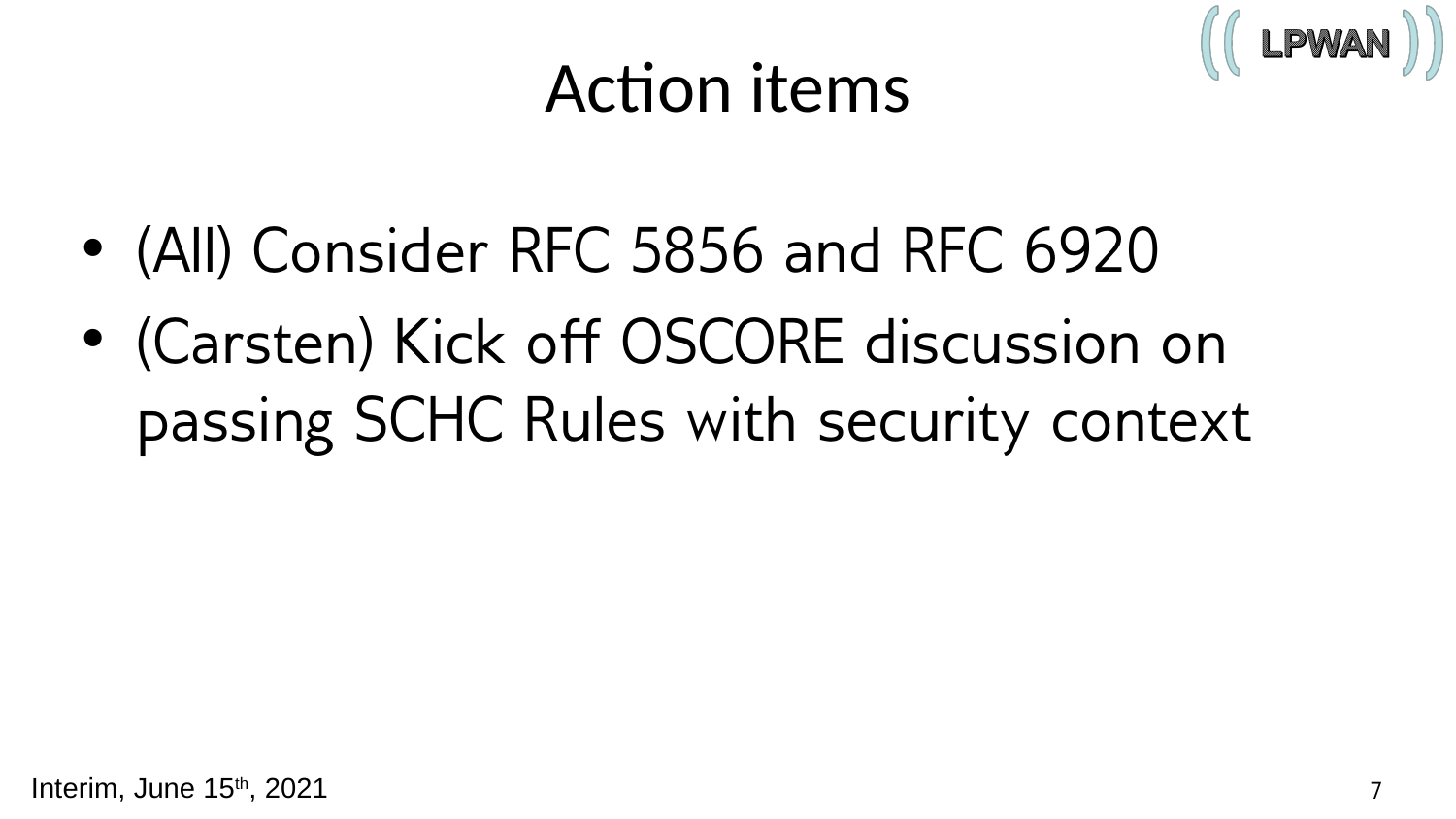

# Action items
(All) Consider RFC 5856 and RFC 6920
(Carsten) Kick off OSCORE discussion on passing SCHC Rules with security context
7